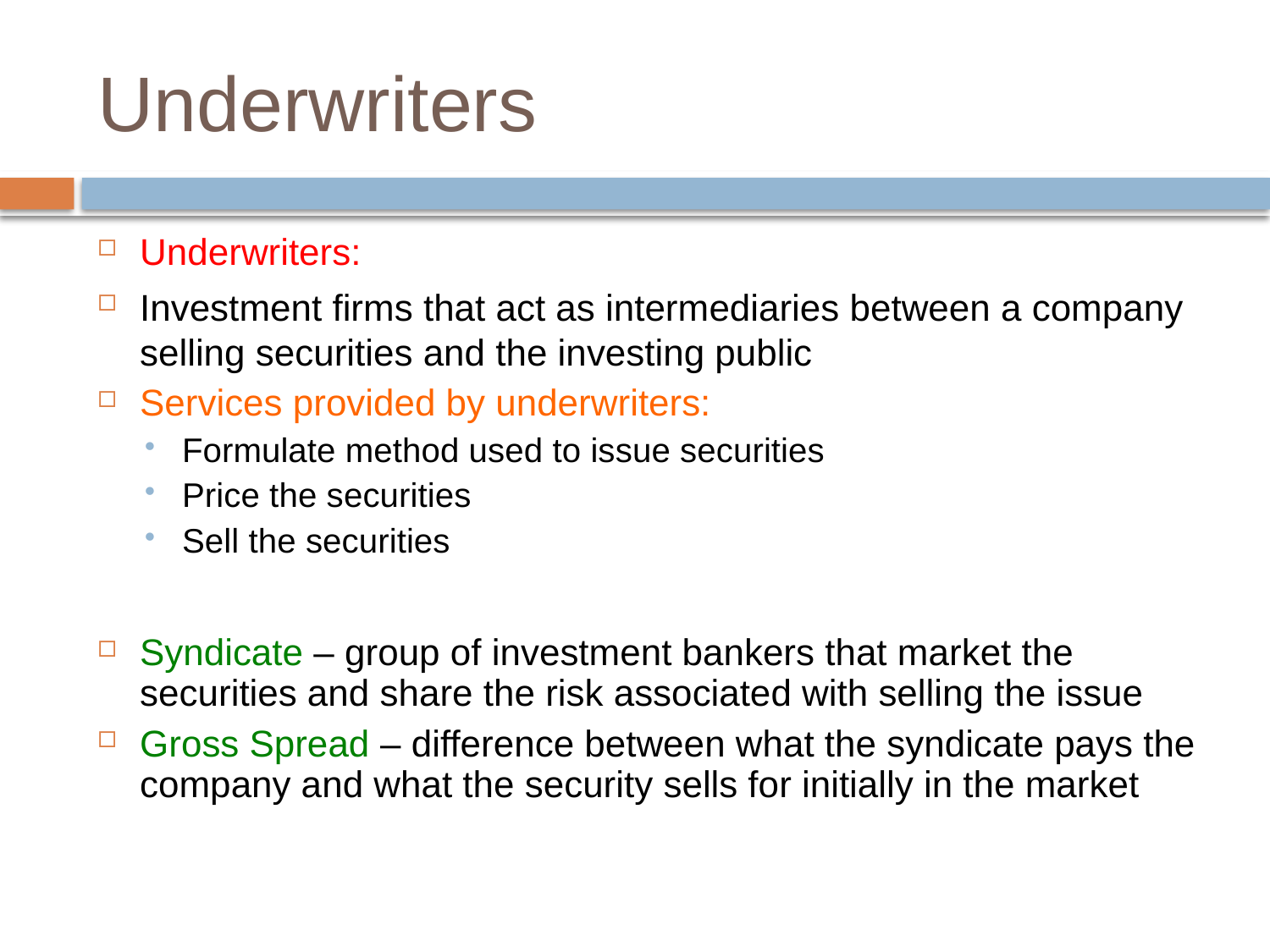

# Underwriters
Underwriters:
Investment firms that act as intermediaries between a company selling securities and the investing public
Services provided by underwriters:
Formulate method used to issue securities
Price the securities
Sell the securities

Syndicate – group of investment bankers that market the securities and share the risk associated with selling the issue
Gross Spread – difference between what the syndicate pays the company and what the security sells for initially in the market